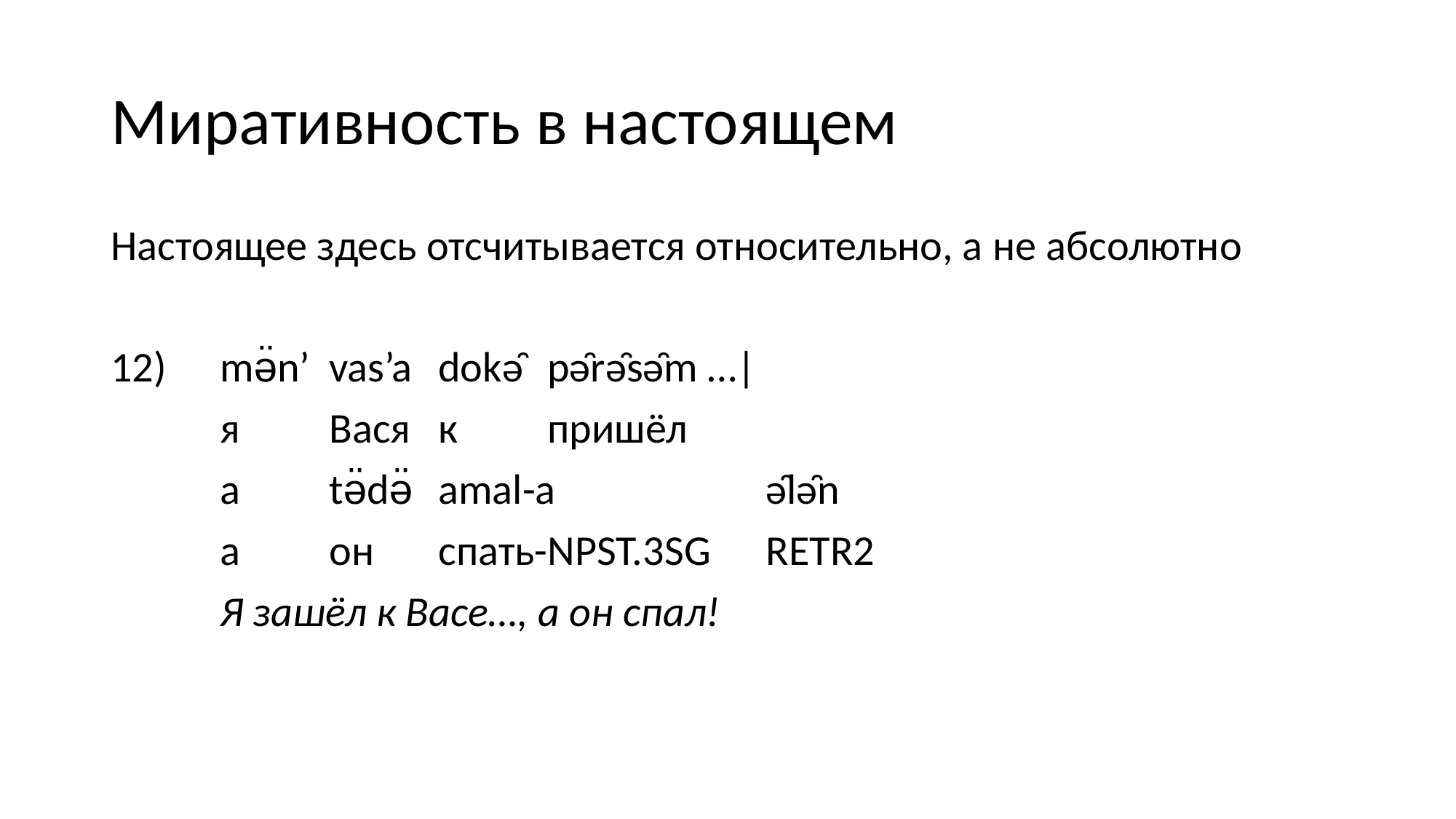

# Миративность в настоящем
Настоящее здесь отсчитывается относительно, а не абсолютно

12)	mə̈n’	vas’a	dokə̑	pə̑rə̑sə̑m …|
	я	Вася	к	пришёл
	a	tə̈də̈	amal-a		ə̑lə̑n
	а	он	спать-NPST.3SG	RETR2
	Я зашёл к Васе…, а он спал!